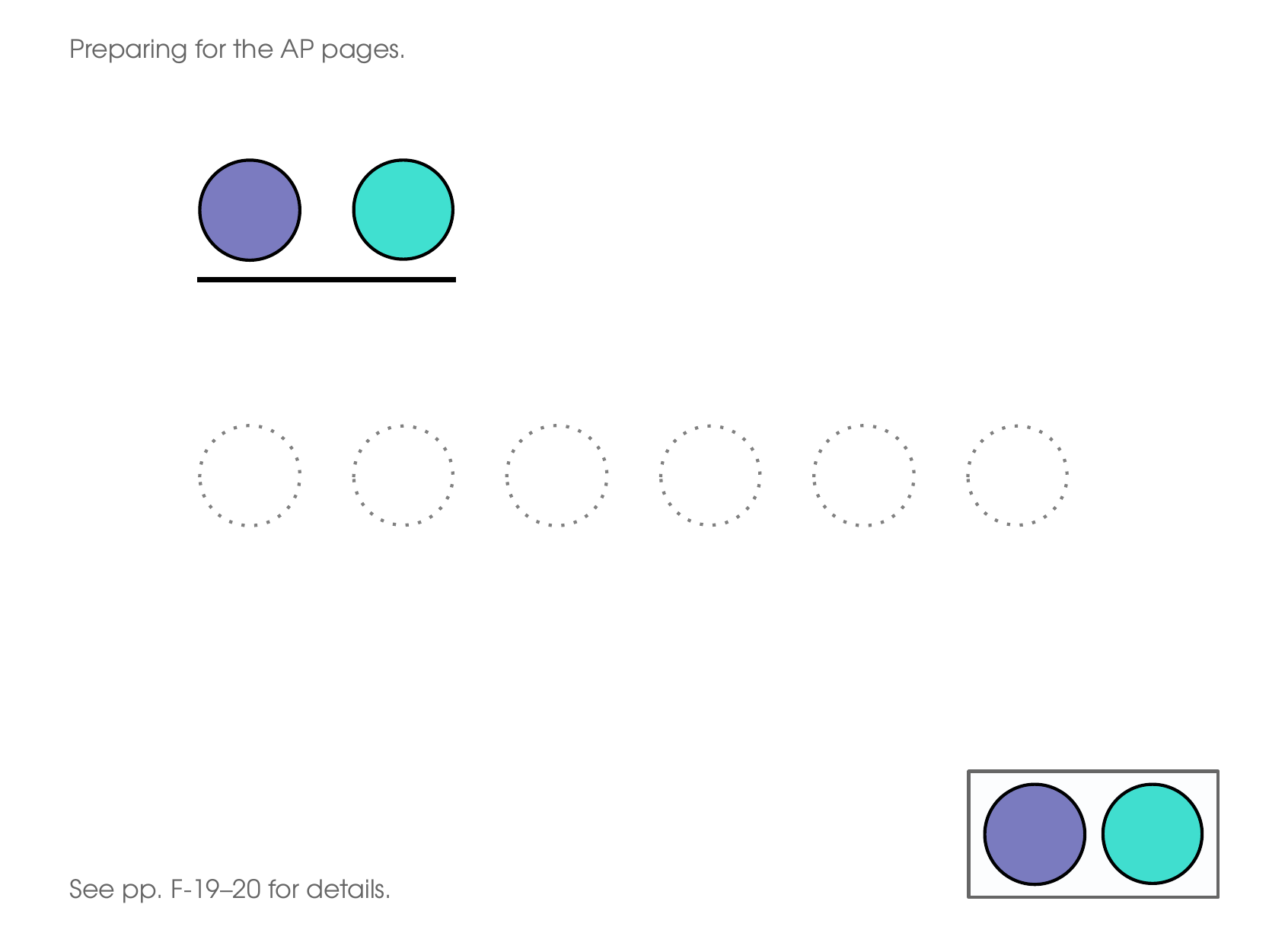

Preparing for the AP pages.

See pp. F-19–20 for details.